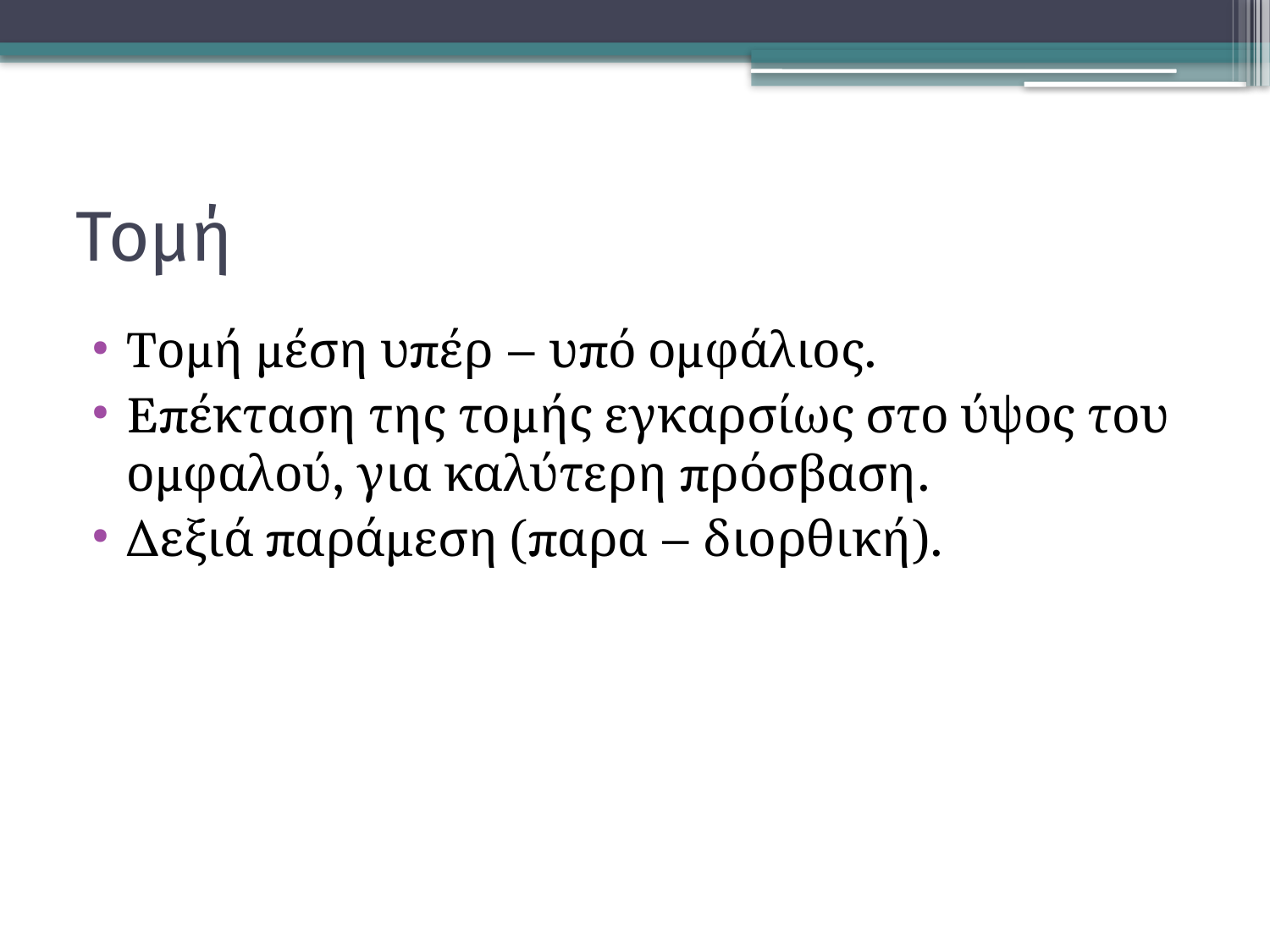

# Τομή
Τομή μέση υπέρ – υπό ομφάλιος.
Επέκταση της τομής εγκαρσίως στο ύψος του ομφαλού, για καλύτερη πρόσβαση.
Δεξιά παράμεση (παρα – διορθική).